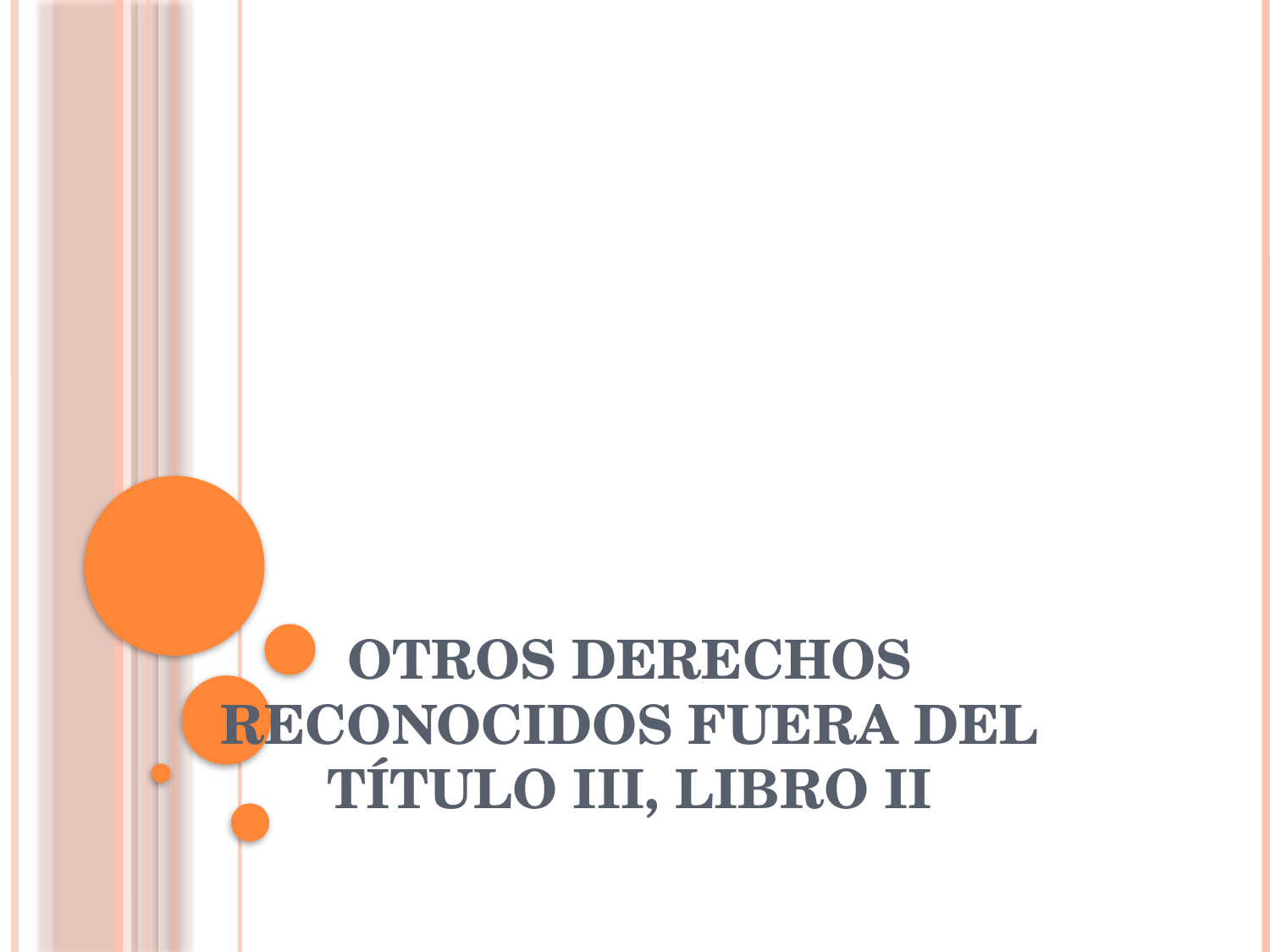

# OTROS DERECHOS RECONOCIDOS FUERA DEL TÍTULO III, LIBRO II